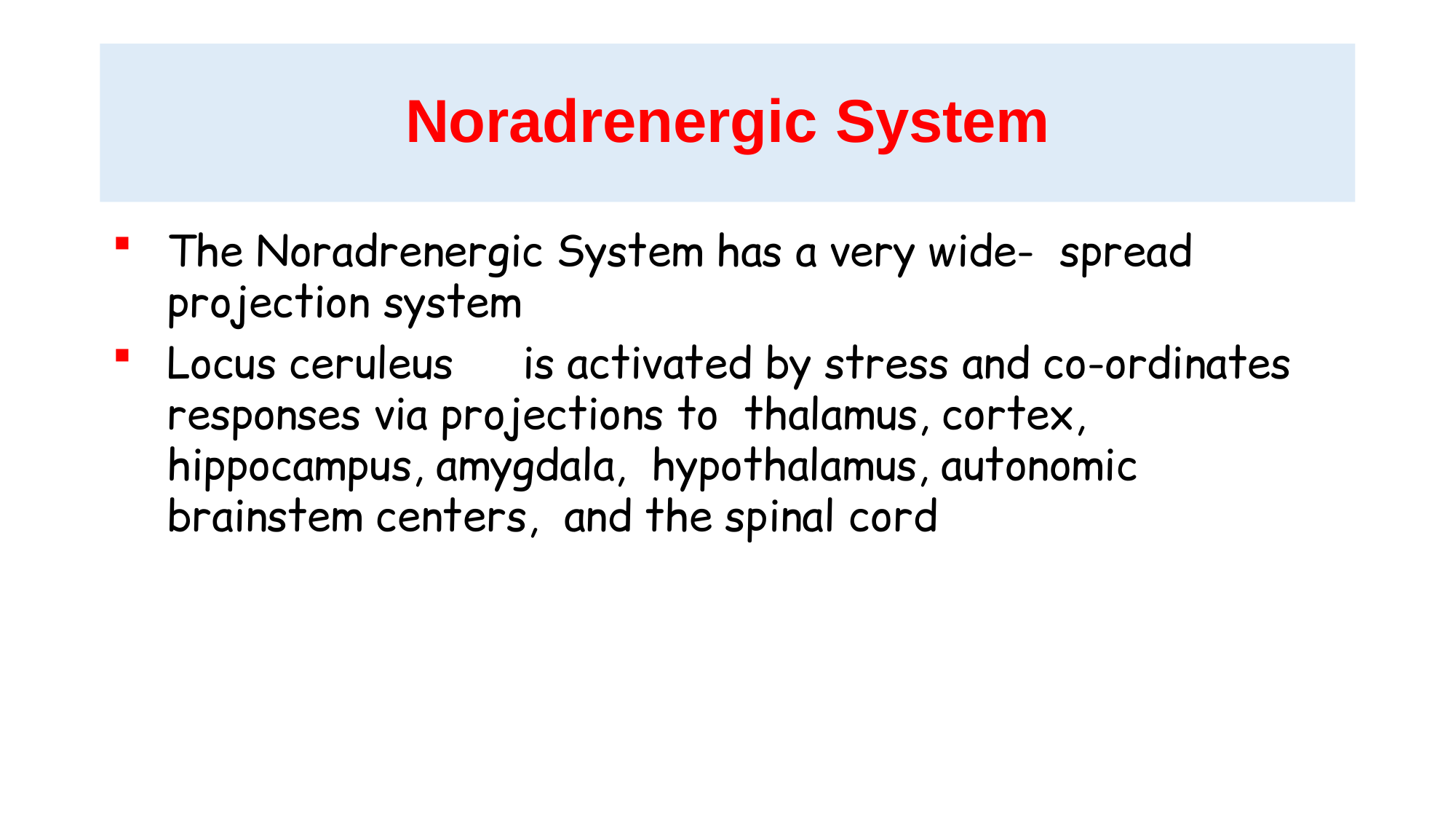

# Noradrenergic System
The Noradrenergic System has a very wide-  spread projection system
Locus ceruleus	is activated by stress and co-ordinates responses via projections to  thalamus, cortex, hippocampus, amygdala,  hypothalamus, autonomic brainstem centers,  and the spinal cord